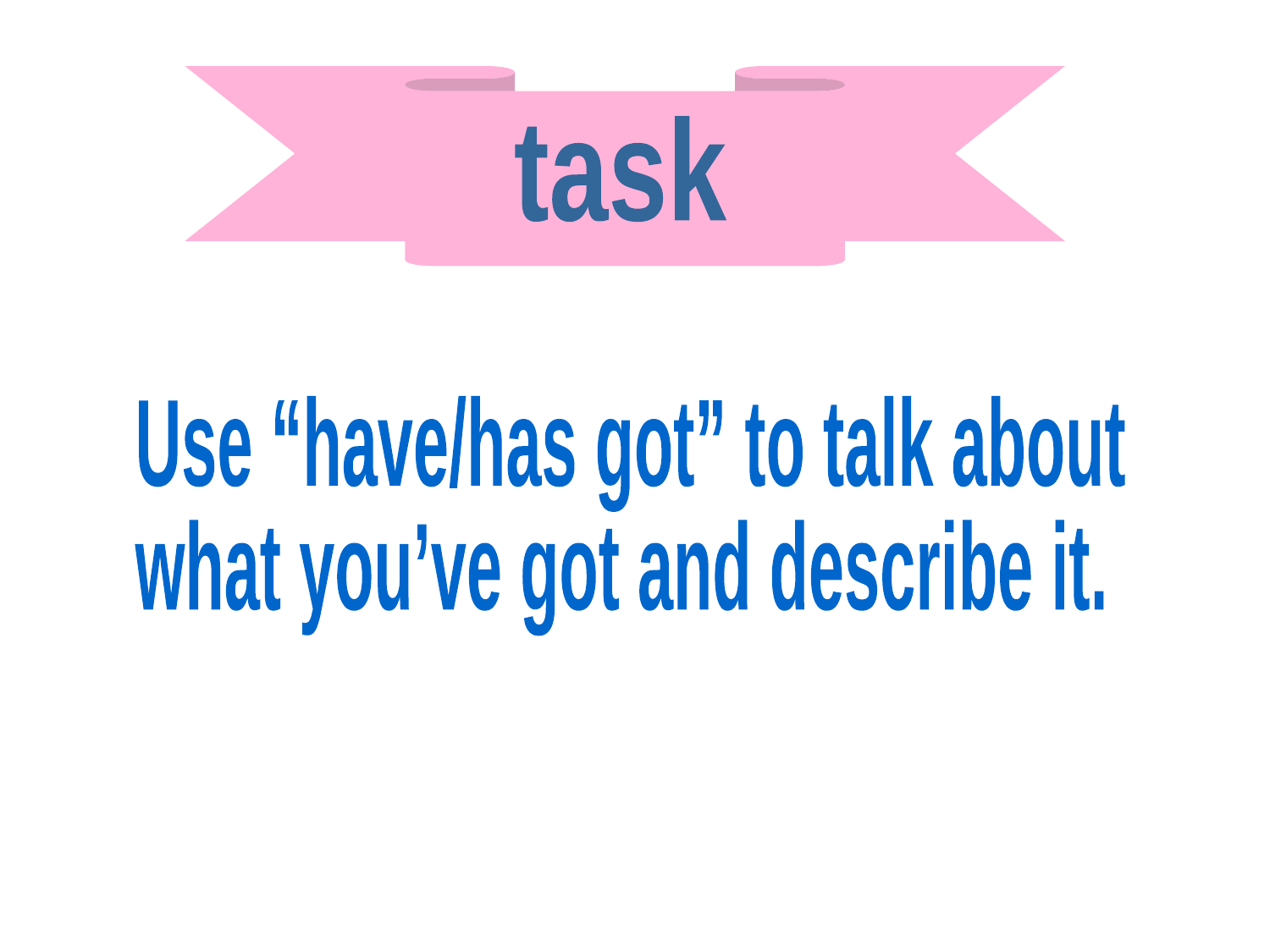

task
Use “have/has got” to talk about
what you’ve got and describe it.